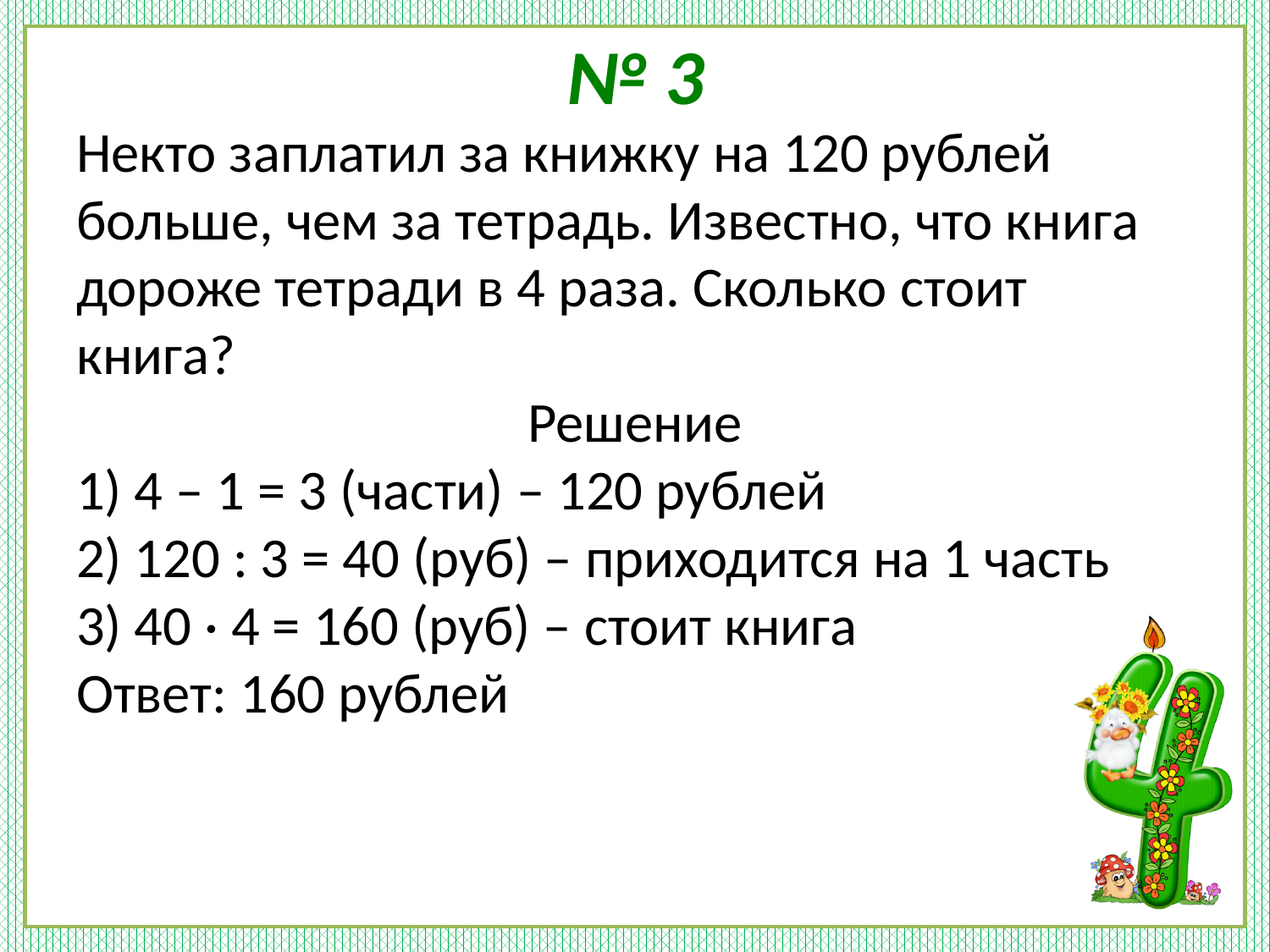

# № 3
Некто заплатил за книжку на 120 рублей больше, чем за тетрадь. Известно, что книга дороже тетради в 4 раза. Сколько стоит книга?
Решение
1) 4 – 1 = 3 (части) – 120 рублей
2) 120 : 3 = 40 (руб) – приходится на 1 часть
3) 40 · 4 = 160 (руб) – стоит книга
Ответ: 160 рублей